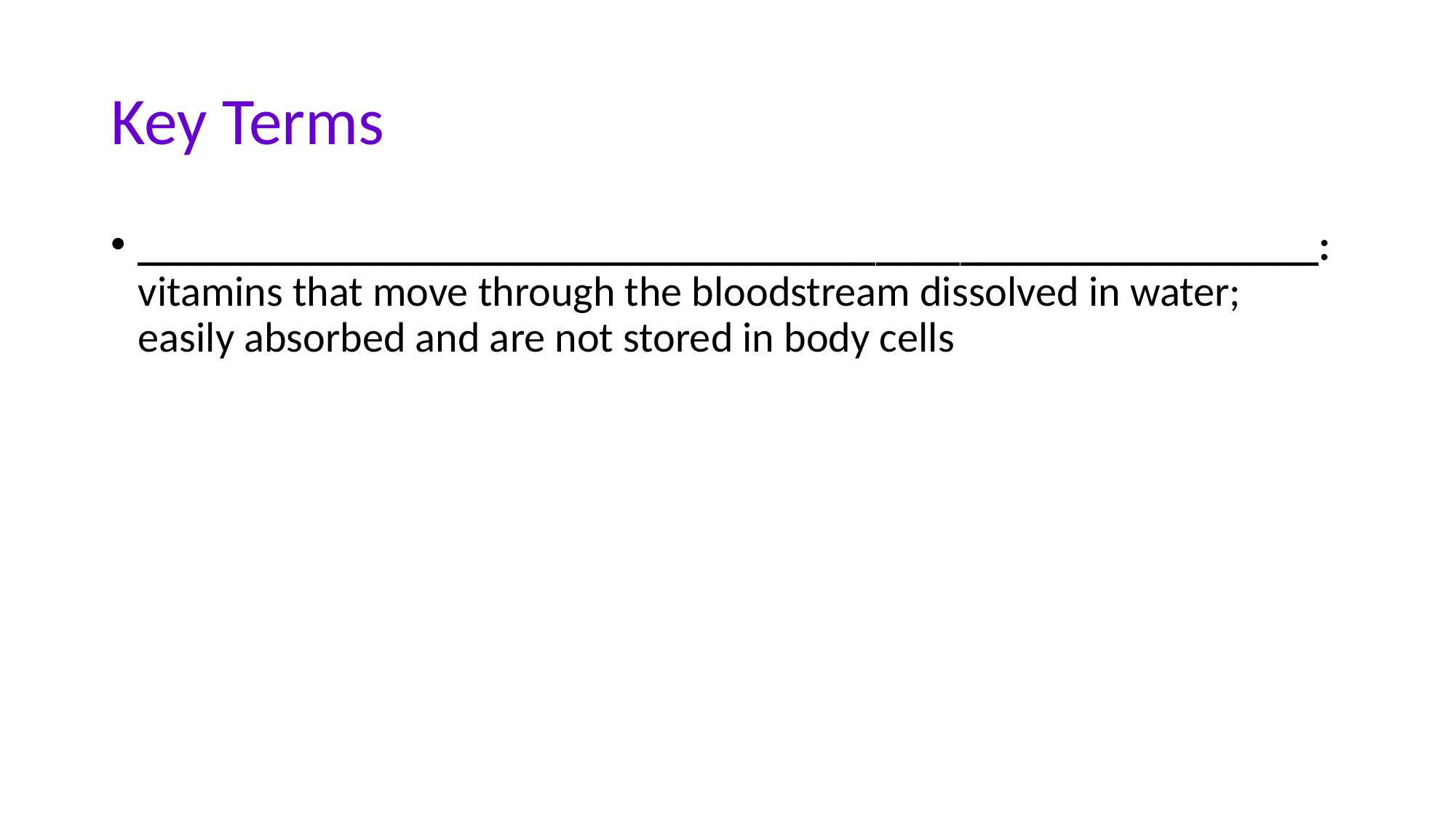

# Key Terms
________________________________________________________: vitamins that move through the bloodstream dissolved in water; easily absorbed and are not stored in body cells